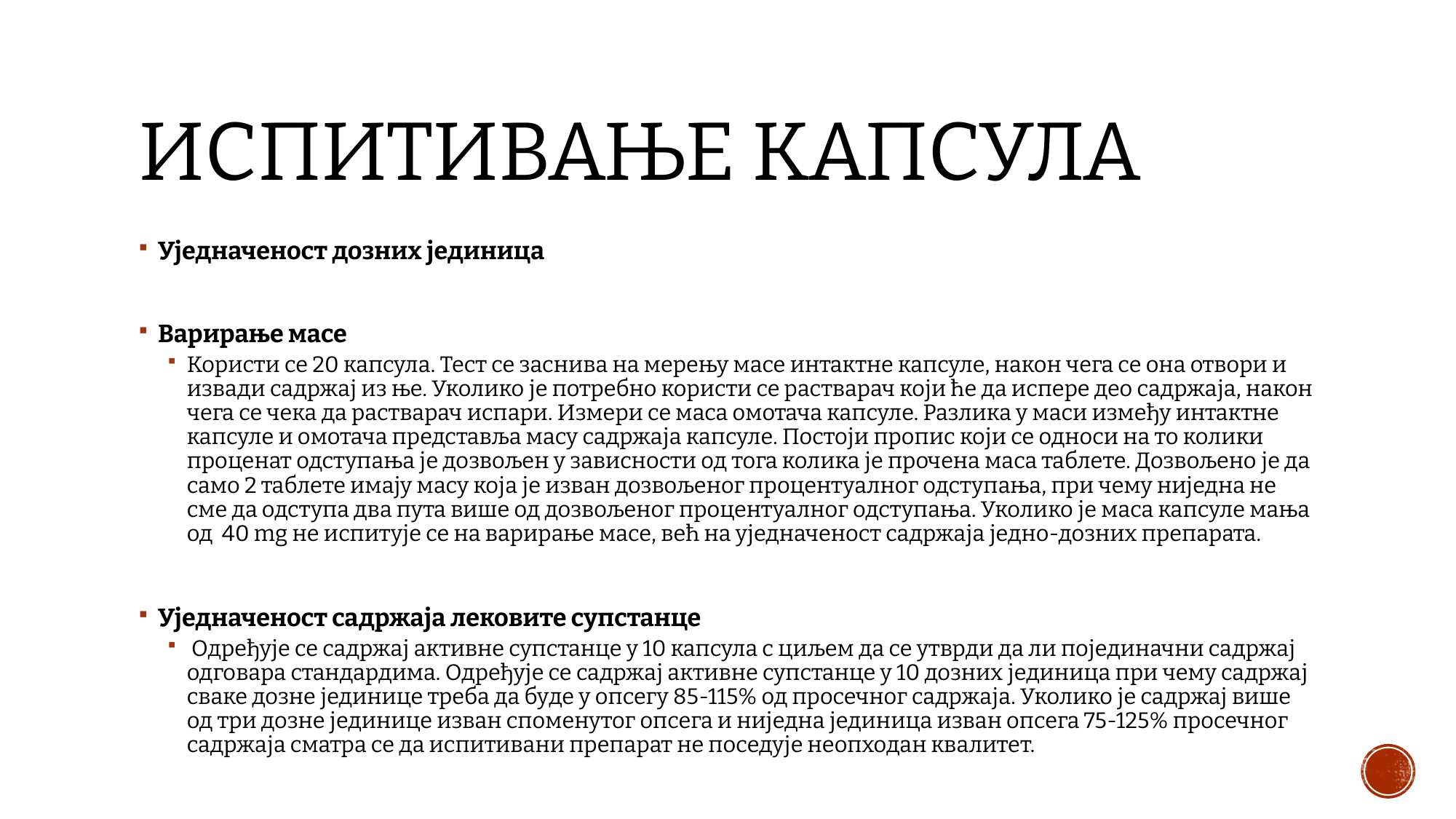

# ИСПИтивање капсула
Уједначеност дозних јединица

Варирање масе
Користи се 20 капсула. Тест се заснива на мерењу масе интактне капсуле, након чега се она отвори и извади садржај из ње. Уколико је потребно користи се растварач који ће да испере део садржаја, након чега се чека да растварач испари. Измери се маса омотача капсуле. Разлика у маси између интактне капсуле и омотача представља масу садржаја капсуле. Постоји пропис који се односи на то колики проценат одступања је дозвољен у зависности од тога колика је прочена маса таблете. Дозвољено је да само 2 таблете имају масу која је изван дозвољеног процентуалног одступања, при чему ниједна не сме да одступа два пута више од дозвољеног процентуалног одступања. Уколико је маса капсуле мања од  40 mg не испитује се на варирање масе, већ на уједначеност садржаја једно-дозних препарата.

Уједначеност садржаја лековите супстанце
 Одређује се садржај активне супстанце у 10 капсула с циљем да се утврди да ли појединачни садржај одговара стандардима. Одређује се садржај активне супстанце у 10 дозних јединица при чему садржај сваке дозне јединице треба да буде у опсегу 85-115% од просечног садржаја. Уколико је садржај више од три дозне јединице изван споменутог опсега и ниједна јединица изван опсега 75-125% просечног садржаја сматра се да испитивани препарат не поседује неопходан квалитет.